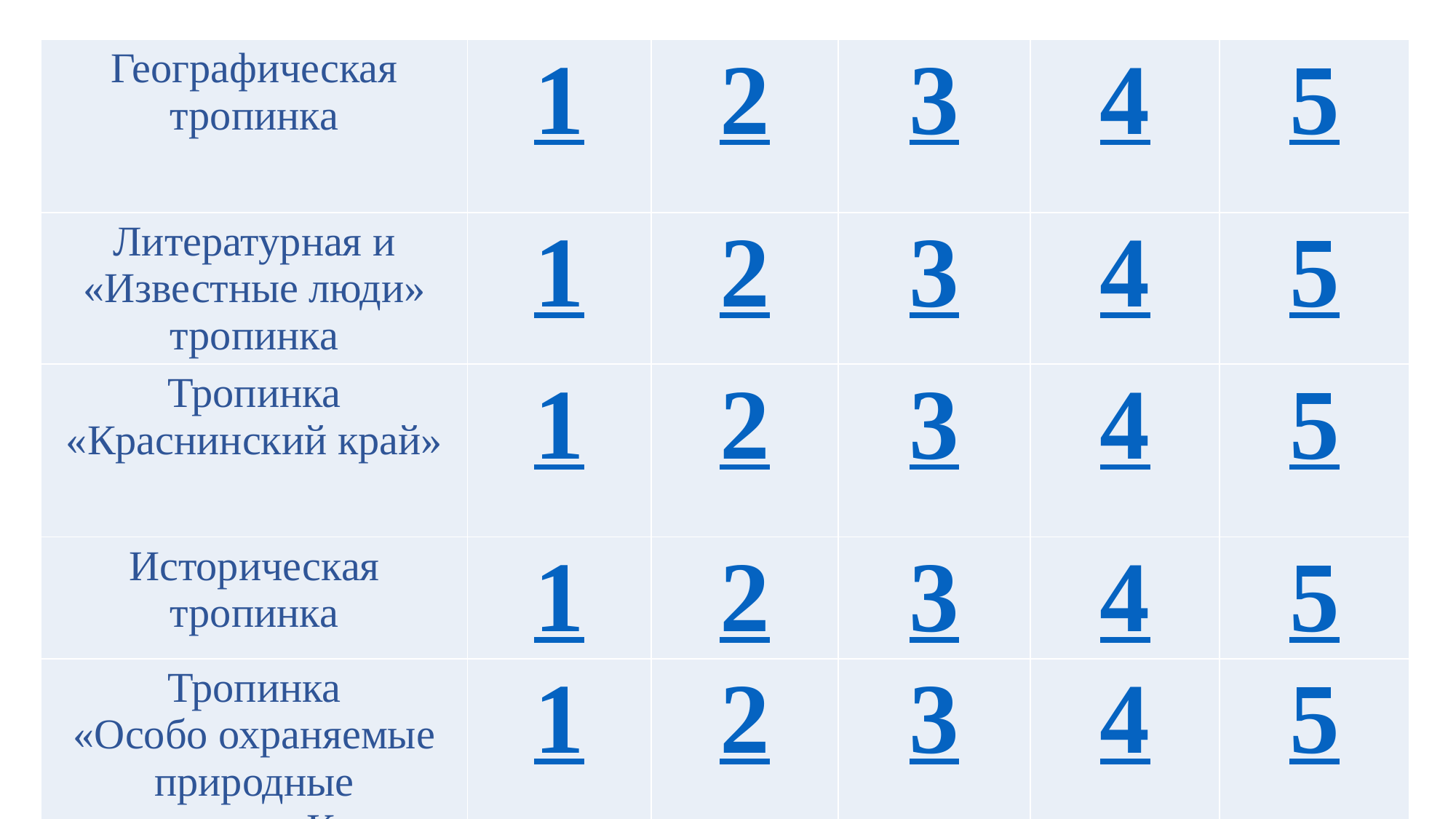

| Географическая тропинка | 1 | 2 | 3 | 4 | 5 |
| --- | --- | --- | --- | --- | --- |
| Литературная и «Известные люди» тропинка | 1 | 2 | 3 | 4 | 5 |
| Тропинка «Краснинский край» | 1 | 2 | 3 | 4 | 5 |
| Историческая тропинка | 1 | 2 | 3 | 4 | 5 |
| Тропинка «Особо охраняемые природные территории и Красная книга» | 1 | 2 | 3 | 4 | 5 |